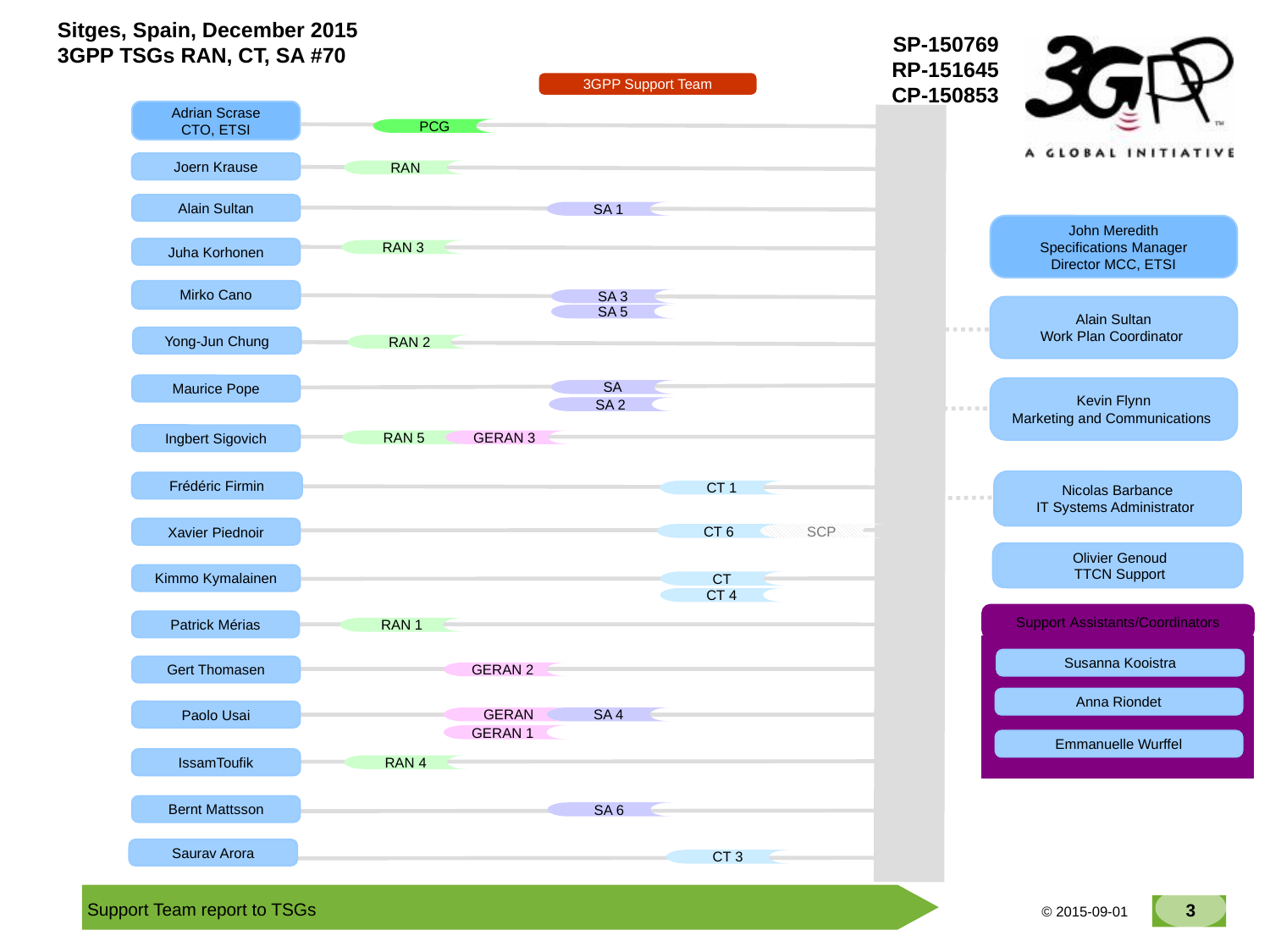

3GPP Support Team
Adrian Scrase
CTO, ETSI

PCG

Joern Krause
RAN

Alain Sultan
SA 1

John Meredith
Specifications Manager
Director MCC, ETSI
Juha Korhonen
RAN 3

Mirko Cano
Dionisio Zumerle
SA 3

Alain Sultan
Work Plan Coordinator
SA 5
Yong-Jun Chung

RAN 2

Maurice Pope
Kevin Flynn
Marketing and Communications
SA

SA 2

Ingbert Sigovich
RAN 5
GERAN 3

Nicolas Barbance
IT Systems Administrator
Frédéric Firmin
CT 1

Xavier Piednoir
CT 6
SCP

Shicheng Hu / Olivier Genoud
TTCN Support
Olivier Genoud
TTCN Support
Kimmo Kymalainen
CT

CT 4
Support Assistants/Coordinators
Patrick Mérias
RAN 1

Susanna Kooistra
Gert Thomasen
GERAN 2

Anna Riondet
Paolo Usai
GERAN
SA 4

GERAN 1
Emmanuelle Wurffel
IssamToufik
Stefania Sesia
RAN 4

Bernt Mattsson
SA 6

Saurav Arora
CT 3

© 2015-09-01